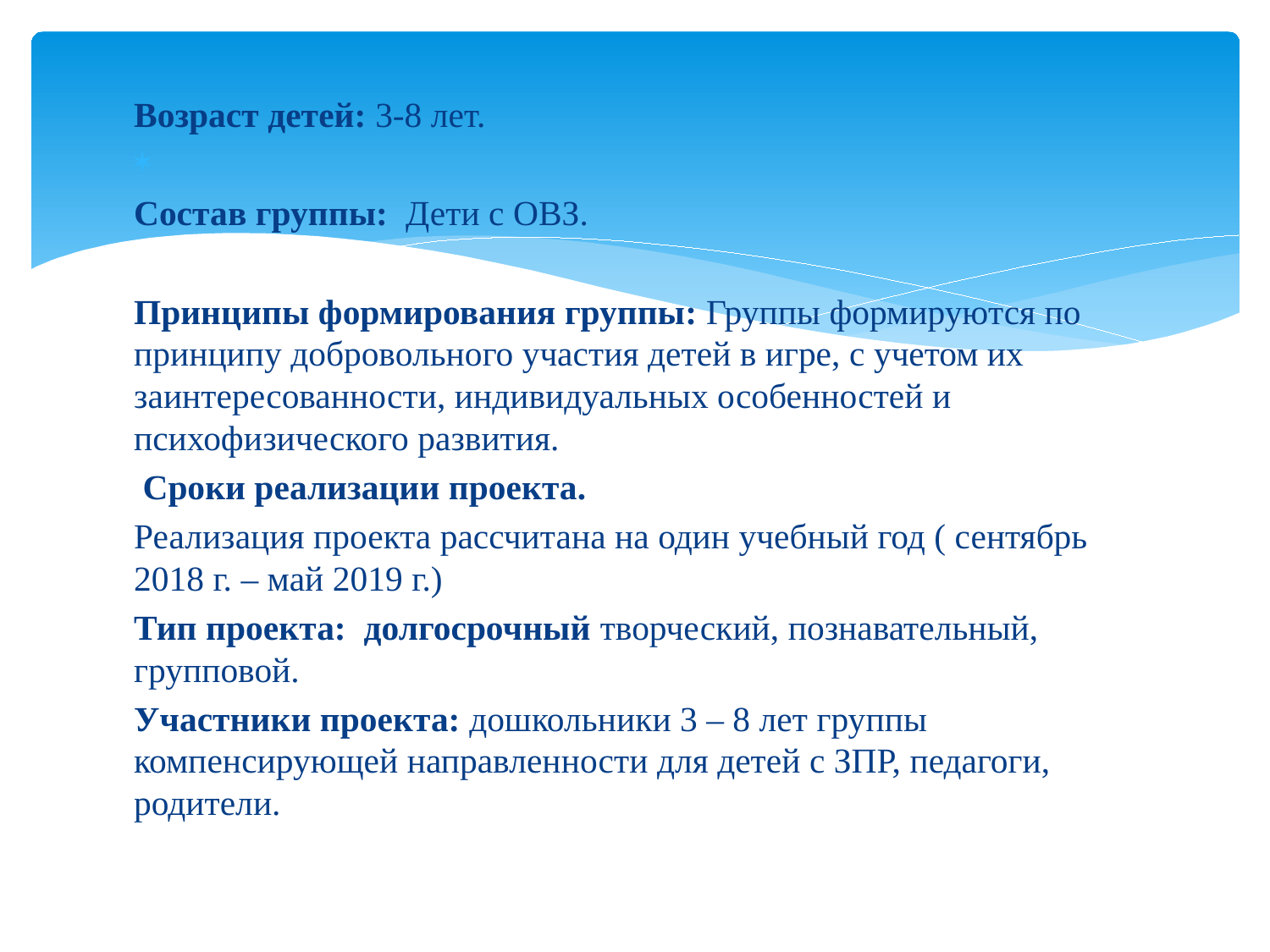

Возраст детей: 3-8 лет.

Состав группы:  Дети с ОВЗ.

Принципы формирования группы: Группы формируются по принципу добровольного участия детей в игре, с учетом их заинтересованности, индивидуальных особенностей и психофизического развития.
 Сроки реализации проекта.
Реализация проекта рассчитана на один учебный год ( сентябрь 2018 г. – май 2019 г.)
Тип проекта:  долгосрочный творческий, познавательный, групповой.
Участники проекта: дошкольники 3 – 8 лет группы компенсирующей направленности для детей с ЗПР, педагоги, родители.